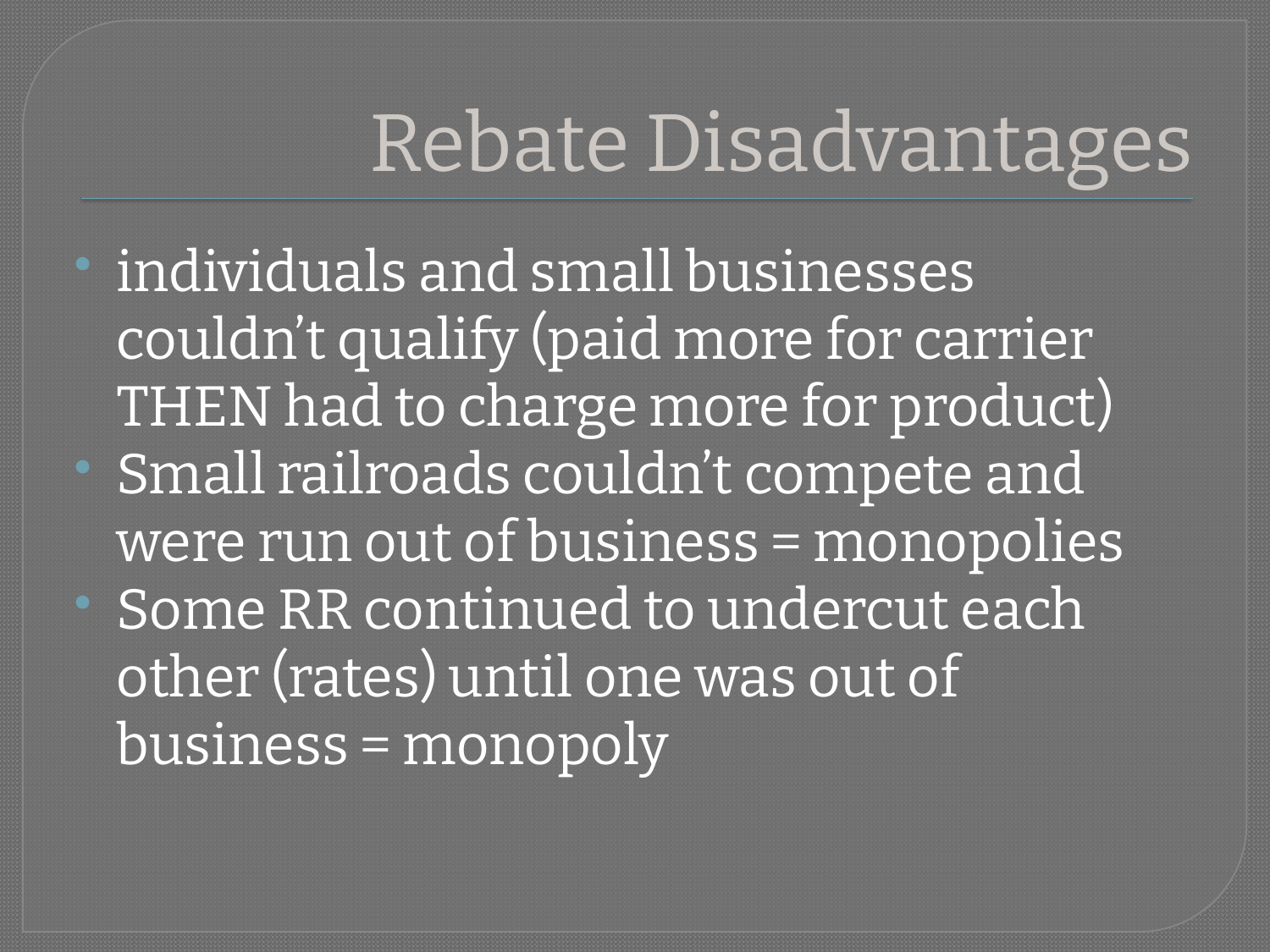

# Rebate Disadvantages
individuals and small businesses couldn’t qualify (paid more for carrier THEN had to charge more for product)
Small railroads couldn’t compete and were run out of business = monopolies
Some RR continued to undercut each other (rates) until one was out of business = monopoly